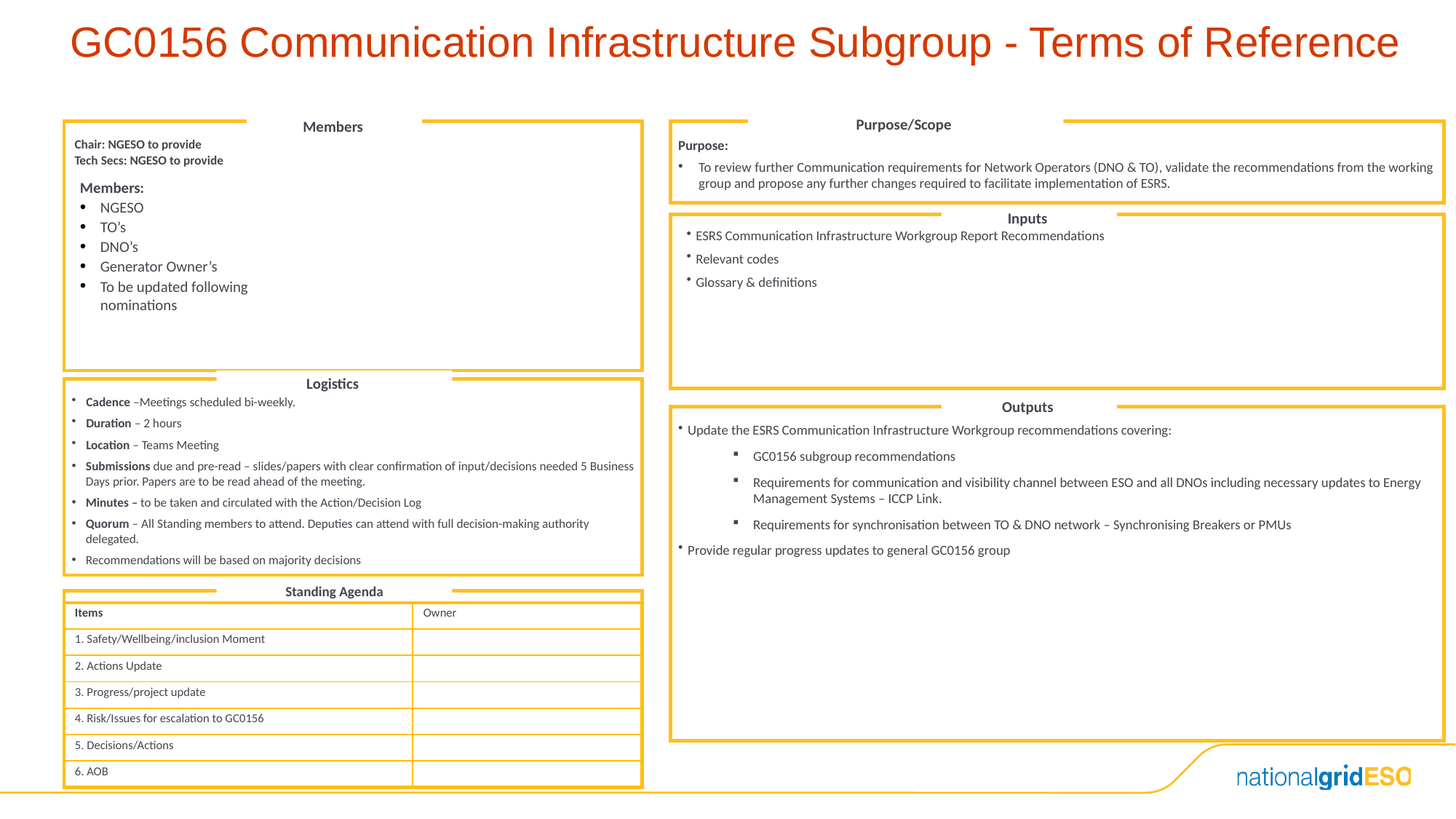

# GC0156 Communication Infrastructure Subgroup - Terms of Reference
Purpose/Scope
Purpose:
To review further Communication requirements for Network Operators (DNO & TO), validate the recommendations from the working group and propose any further changes required to facilitate implementation of ESRS.
Members
 Chair: NGESO to provide
 Tech Secs: NGESO to provide

Members:
NGESO
TO’s
DNO’s
Generator Owner’s
To be updated following nominations

Inputs

ESRS Communication Infrastructure Workgroup Report Recommendations
Relevant codes
Glossary & definitions
Logistics
Cadence –Meetings scheduled bi-weekly.
Duration – 2 hours
Location – Teams Meeting
Submissions due and pre-read – slides/papers with clear confirmation of input/decisions needed 5 Business Days prior. Papers are to be read ahead of the meeting.
Minutes – to be taken and circulated with the Action/Decision Log
Quorum – All Standing members to attend. Deputies can attend with full decision-making authority delegated.
Recommendations will be based on majority decisions

Outputs
Update the ESRS Communication Infrastructure Workgroup recommendations covering:
GC0156 subgroup recommendations
Requirements for communication and visibility channel between ESO and all DNOs including necessary updates to Energy Management Systems – ICCP Link.
Requirements for synchronisation between TO & DNO network – Synchronising Breakers or PMUs
Provide regular progress updates to general GC0156 group

Standing Agenda

| Items | Owner |
| --- | --- |
| 1. Safety/Wellbeing/inclusion Moment |  |
| 2. Actions Update |  |
| 3. Progress/project update |  |
| 4. Risk/Issues for escalation to GC0156 |  |
| 5. Decisions/Actions |  |
| 6. AOB |  |